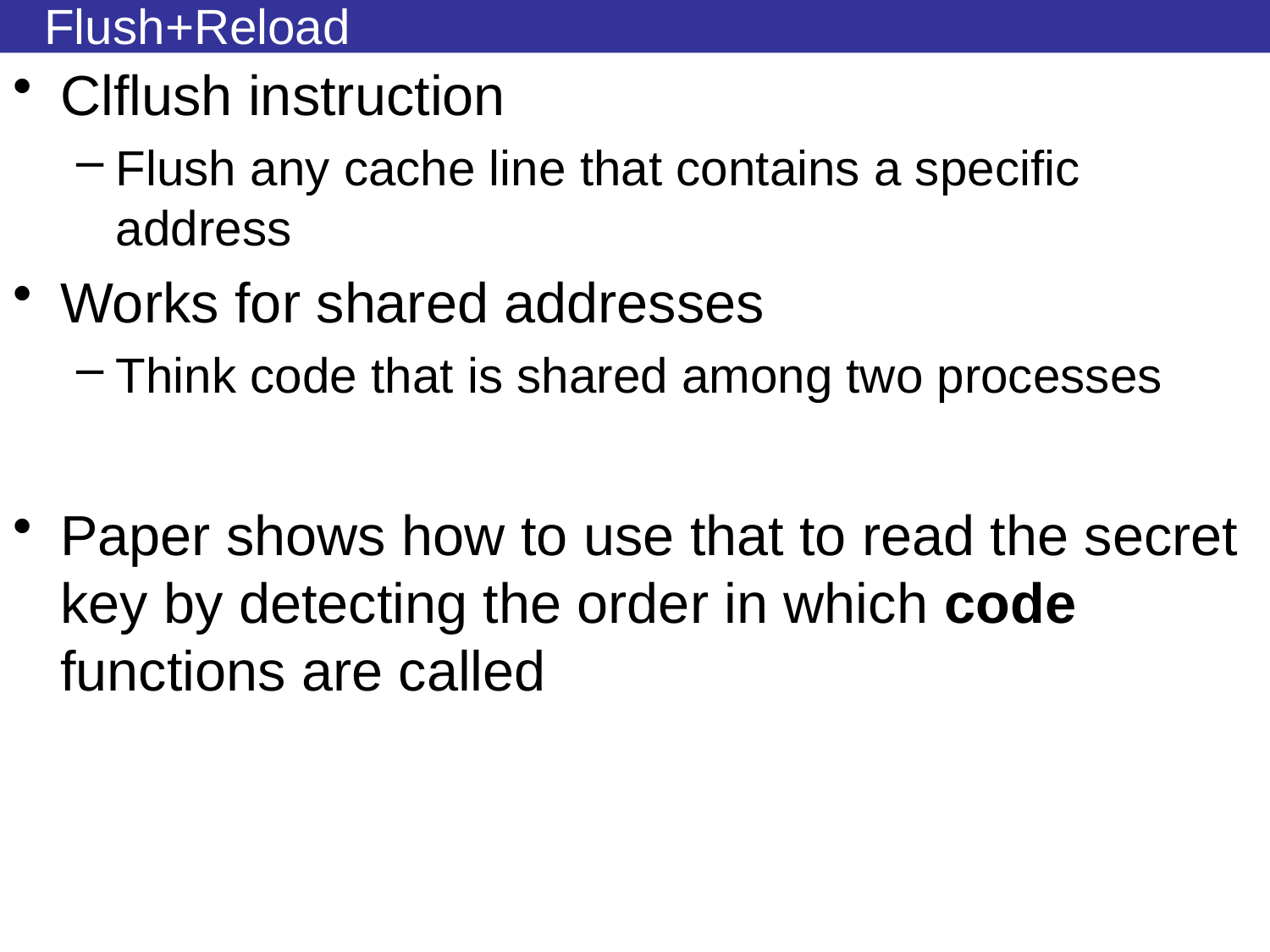

# Flush+Reload
Clflush instruction
Flush any cache line that contains a specific address
Works for shared addresses
Think code that is shared among two processes

Paper shows how to use that to read the secret key by detecting the order in which code functions are called